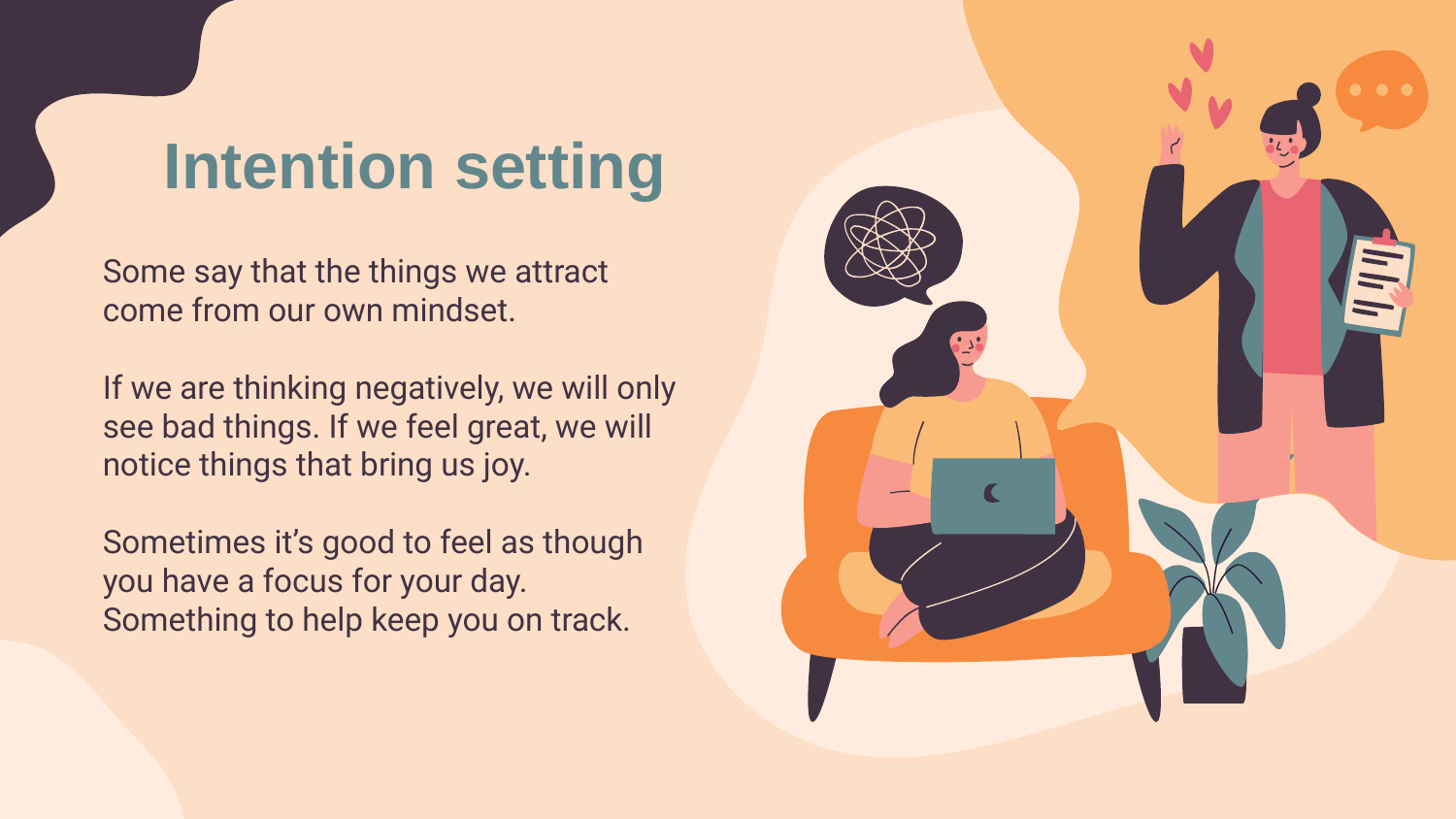

# Intention setting
Some say that the things we attract come from our own mindset.

If we are thinking negatively, we will only see bad things. If we feel great, we will notice things that bring us joy.

Sometimes it’s good to feel as though you have a focus for your day. Something to help keep you on track.